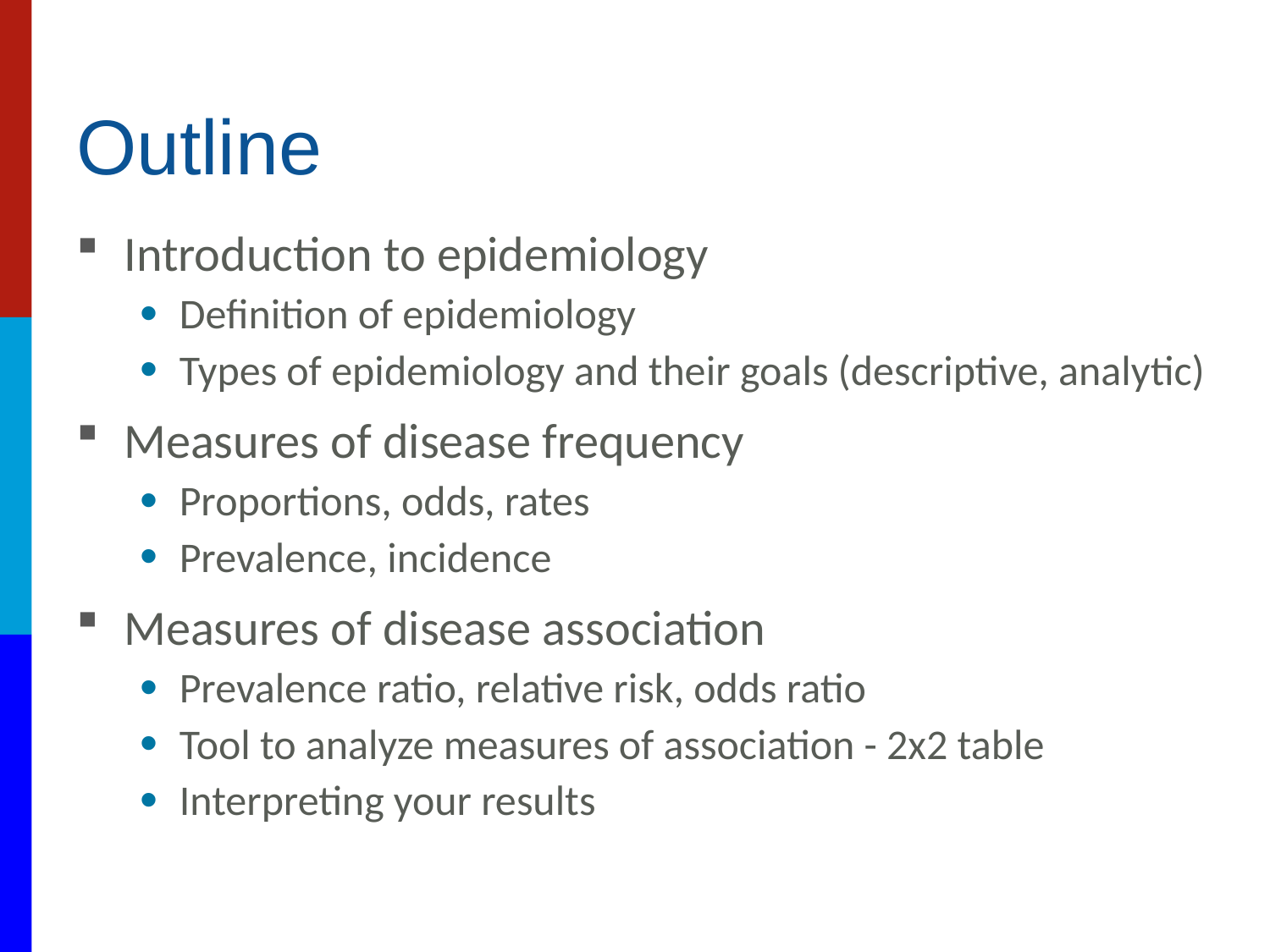

# Outline
Introduction to epidemiology
Definition of epidemiology
Types of epidemiology and their goals (descriptive, analytic)
Measures of disease frequency
Proportions, odds, rates
Prevalence, incidence
Measures of disease association
Prevalence ratio, relative risk, odds ratio
Tool to analyze measures of association - 2x2 table
Interpreting your results